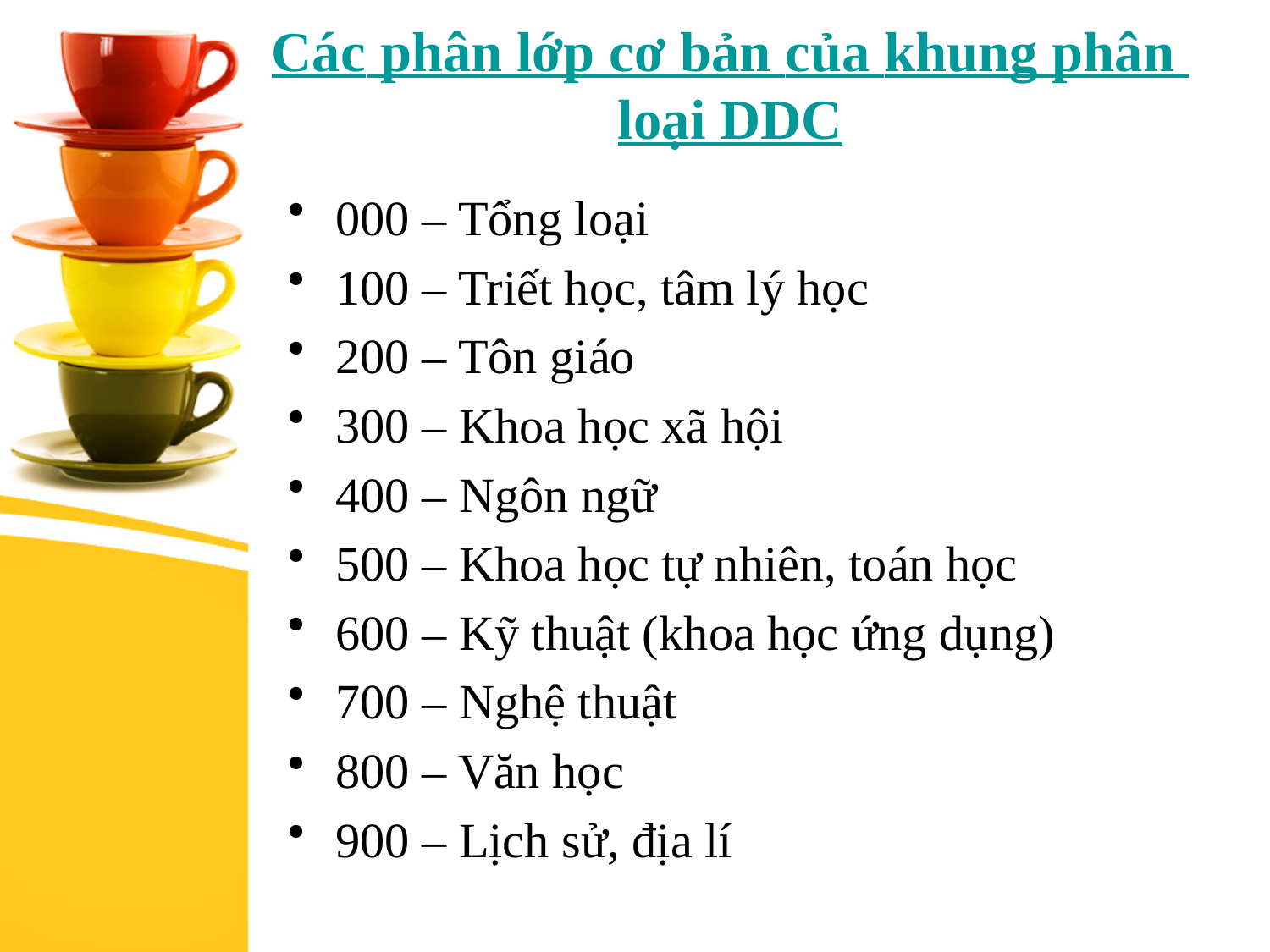

# Các phân lớp cơ bản của khung phân loại DDC
000 – Tổng loại
100 – Triết học, tâm lý học
200 – Tôn giáo
300 – Khoa học xã hội
400 – Ngôn ngữ
500 – Khoa học tự nhiên, toán học
600 – Kỹ thuật (khoa học ứng dụng)
700 – Nghệ thuật
800 – Văn học
900 – Lịch sử, địa lí